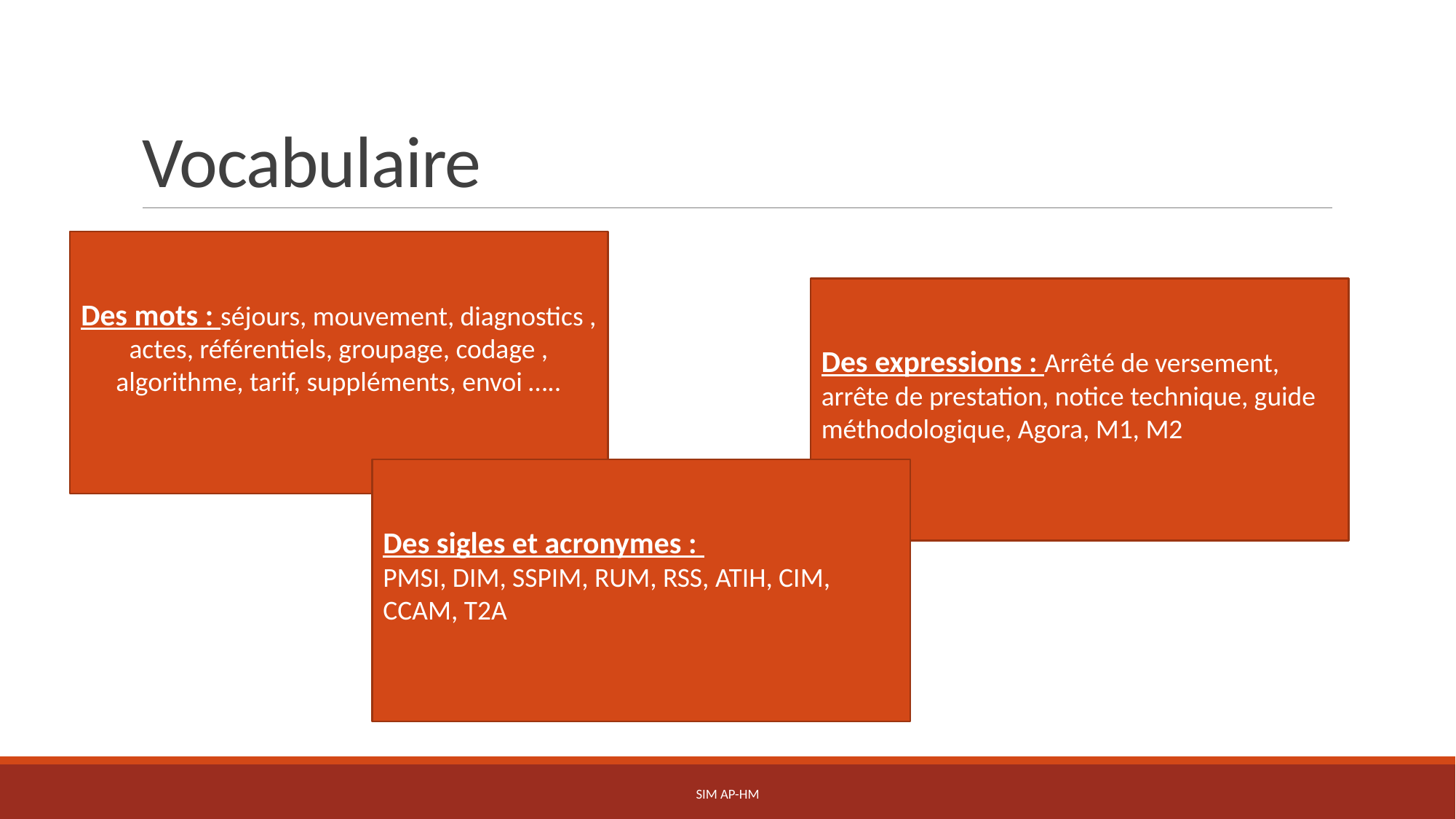

# Vocabulaire
Des mots : séjours, mouvement, diagnostics , actes, référentiels, groupage, codage , algorithme, tarif, suppléments, envoi …..

Des expressions : Arrêté de versement, arrête de prestation, notice technique, guide méthodologique, Agora, M1, M2

Des sigles et acronymes :
PMSI, DIM, SSPIM, RUM, RSS, ATIH, CIM, CCAM, T2A

SIM AP-HM